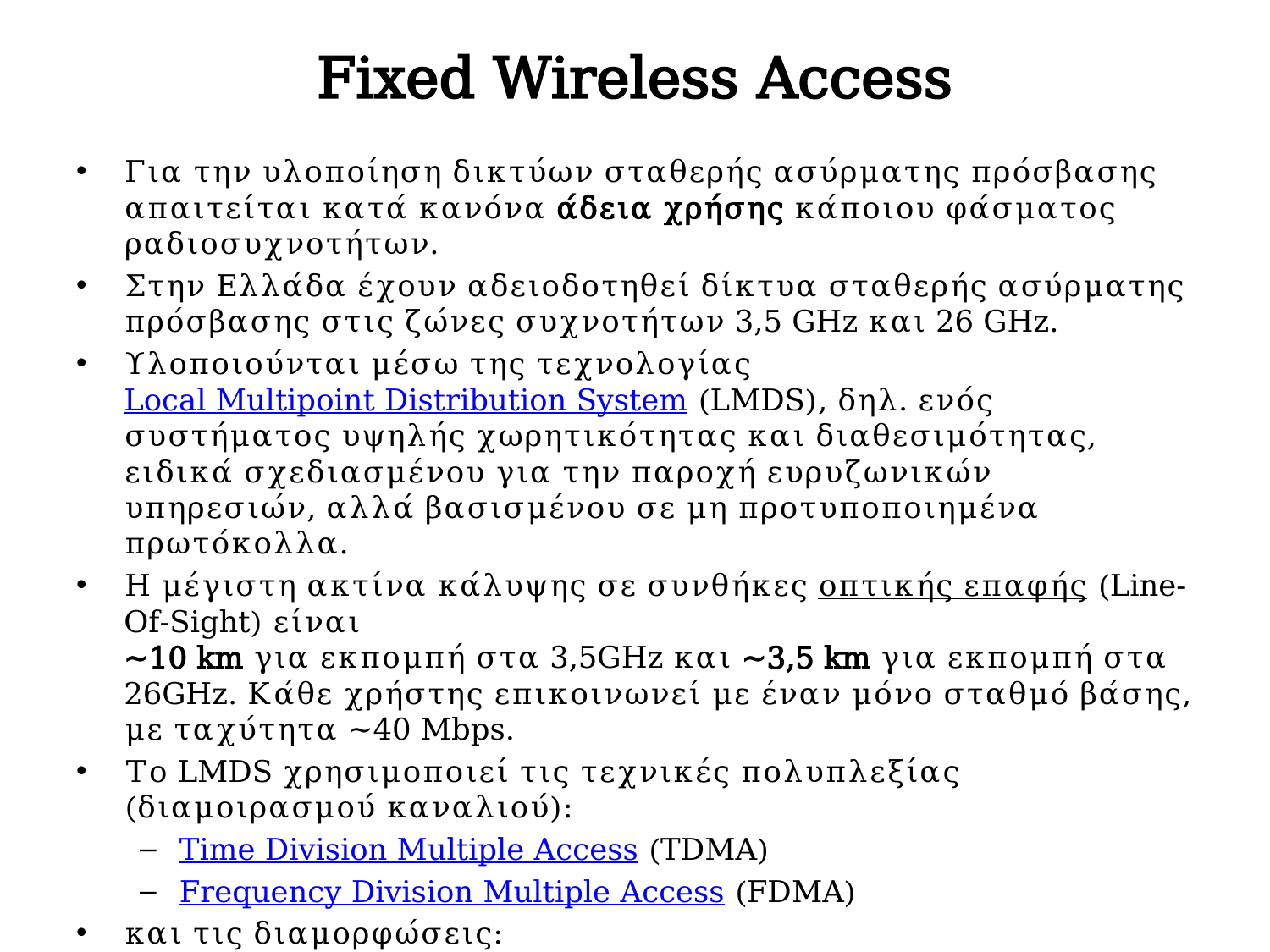

# Fixed Wireless Access
Για την υλοποίηση δικτύων σταθερής ασύρματης πρόσβασης απαιτείται κατά κανόνα άδεια χρήσης κάποιου φάσματος ραδιοσυχνοτήτων.
Στην Ελλάδα έχουν αδειοδοτηθεί δίκτυα σταθερής ασύρματης πρόσβασης στις ζώνες συχνοτήτων 3,5 GHz και 26 GHz.
Υλοποιούνται μέσω της τεχνολογίας Local Multipoint Distribution System (LMDS), δηλ. ενός συστήματος υψηλής χωρητικότητας και διαθεσιμότητας, ειδικά σχεδιασμένου για την παροχή ευρυζωνικών υπηρεσιών, αλλά βασισμένου σε μη προτυποποιημένα πρωτόκολλα.
Η μέγιστη ακτίνα κάλυψης σε συνθήκες οπτικής επαφής (Line-Of-Sight) είναι
~10 km για εκπομπή στα 3,5GHz και ~3,5 km για εκπομπή στα 26GHz. Κάθε χρήστης επικοινωνεί με έναν μόνο σταθμό βάσης, με ταχύτητα ~40 Mbps.
Το LMDS χρησιμοποιεί τις τεχνικές πολυπλεξίας (διαμοιρασμού καναλιού):
Time Division Multiple Access (TDMA)
Frequency Division Multiple Access (FDMA)
και τις διαμορφώσεις:
Quadrature Phase Shift Keying (QPSK)
64-Quadrature Amplitude Modulation (64-QAM)